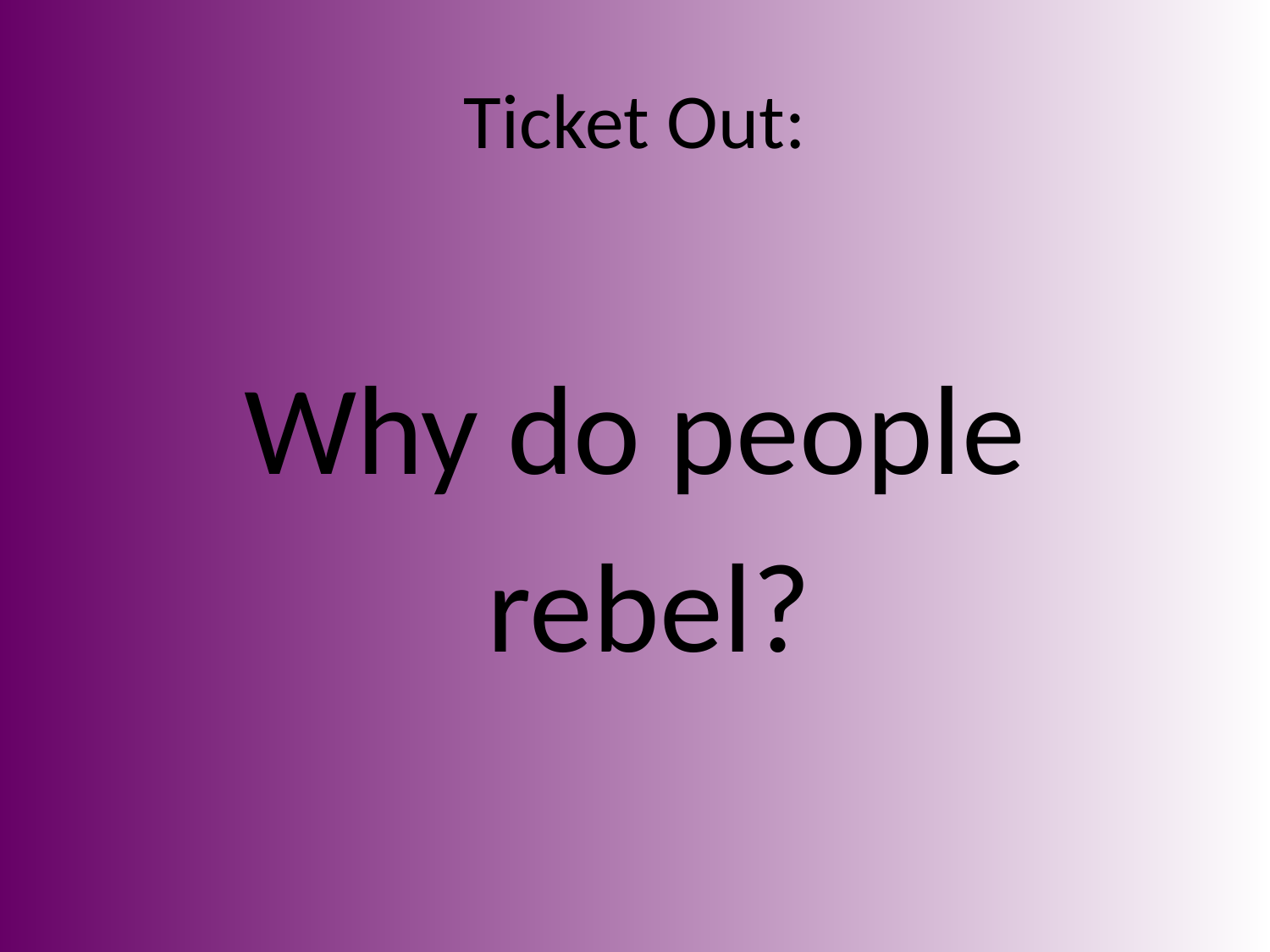

# Ticket Out:

Why do people
 rebel?